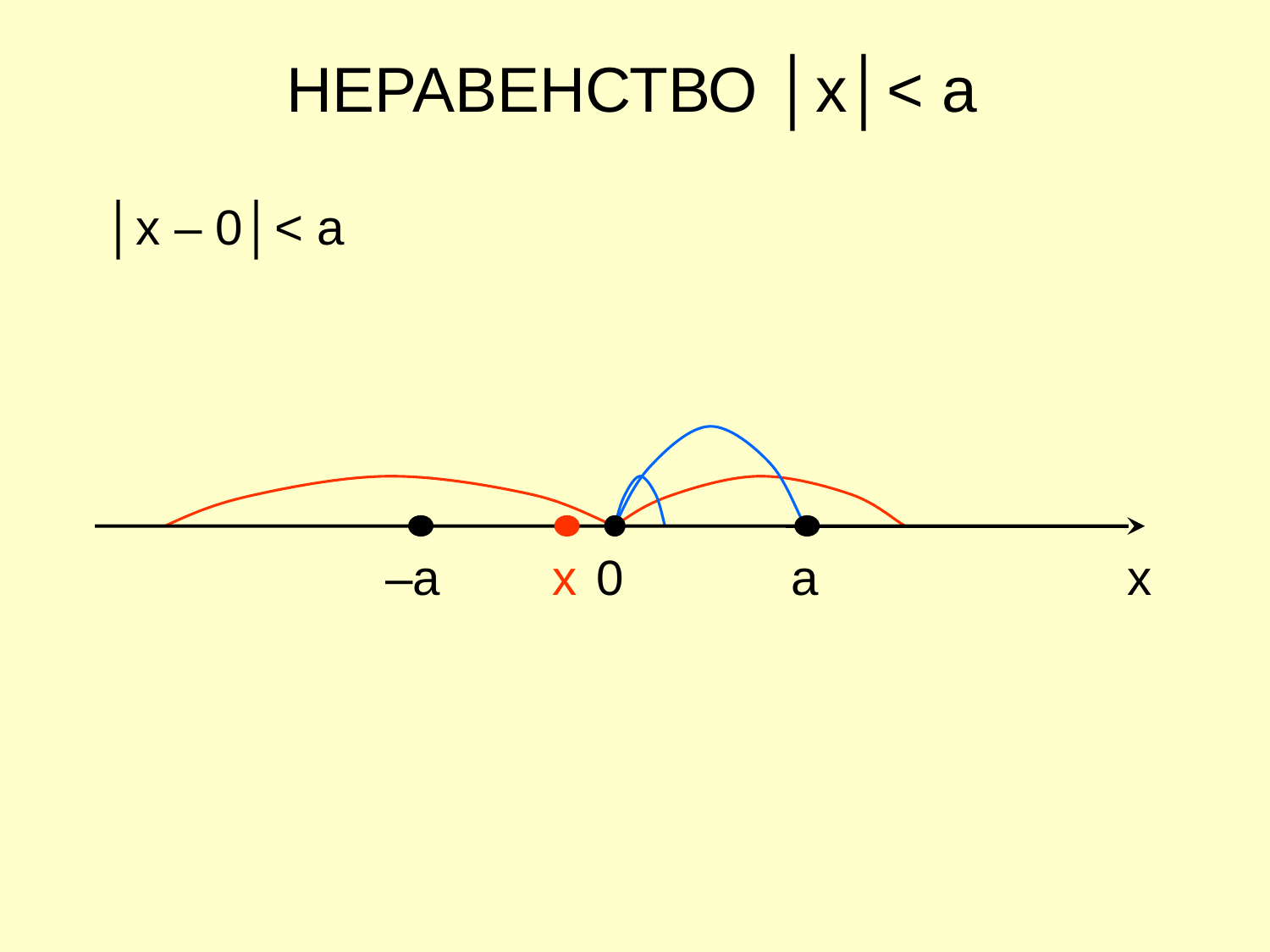

НЕРАВЕНСТВО │х│< a
│х – 0│< a

–а

0

а

х

х